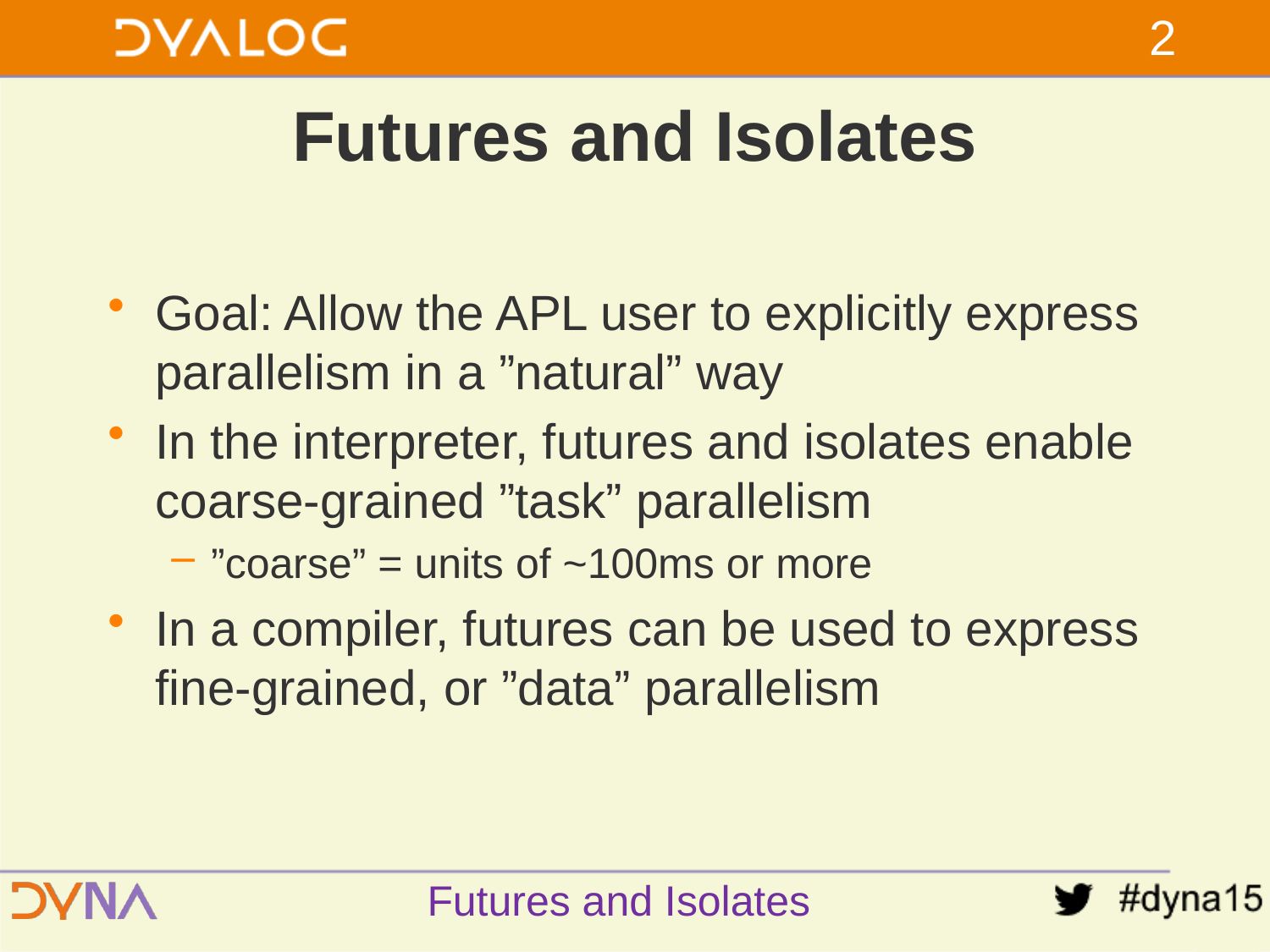

2
# Futures and Isolates
Goal: Allow the APL user to explicitly express parallelism in a ”natural” way
In the interpreter, futures and isolates enable coarse-grained ”task” parallelism
”coarse” = units of ~100ms or more
In a compiler, futures can be used to express fine-grained, or ”data” parallelism
Futures and Isolates